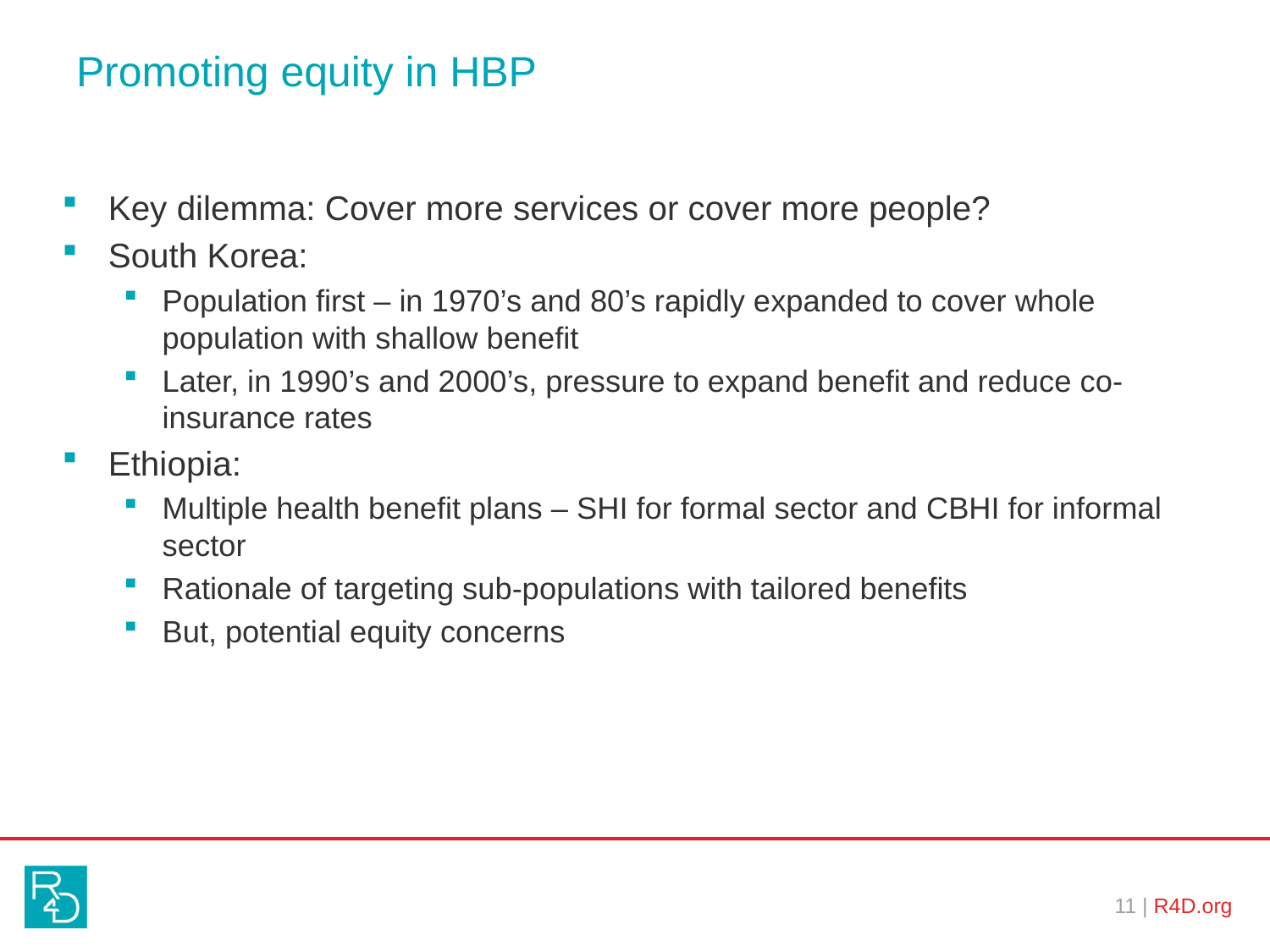

# Promoting equity in HBP
Key dilemma: Cover more services or cover more people?
South Korea:
Population first – in 1970’s and 80’s rapidly expanded to cover whole population with shallow benefit
Later, in 1990’s and 2000’s, pressure to expand benefit and reduce co-insurance rates
Ethiopia:
Multiple health benefit plans – SHI for formal sector and CBHI for informal sector
Rationale of targeting sub-populations with tailored benefits
But, potential equity concerns
11 | R4D.org